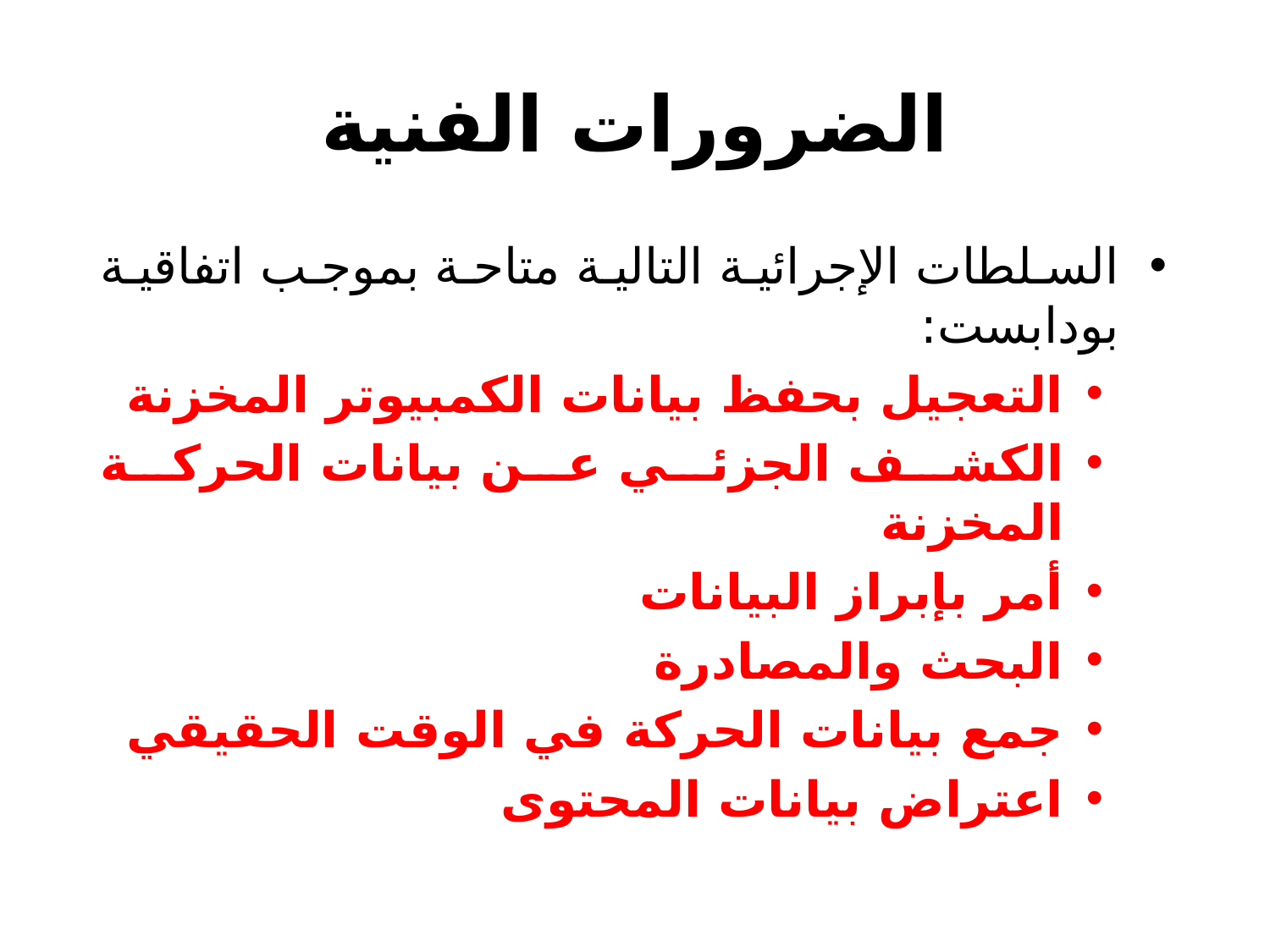

# الضرورات الفنية
السلطات الإجرائية التالية متاحة بموجب اتفاقية بودابست:
التعجيل بحفظ بيانات الكمبيوتر المخزنة
الكشف الجزئي عن بيانات الحركة المخزنة
أمر بإبراز البيانات
البحث والمصادرة
جمع بيانات الحركة في الوقت الحقيقي
اعتراض بيانات المحتوى